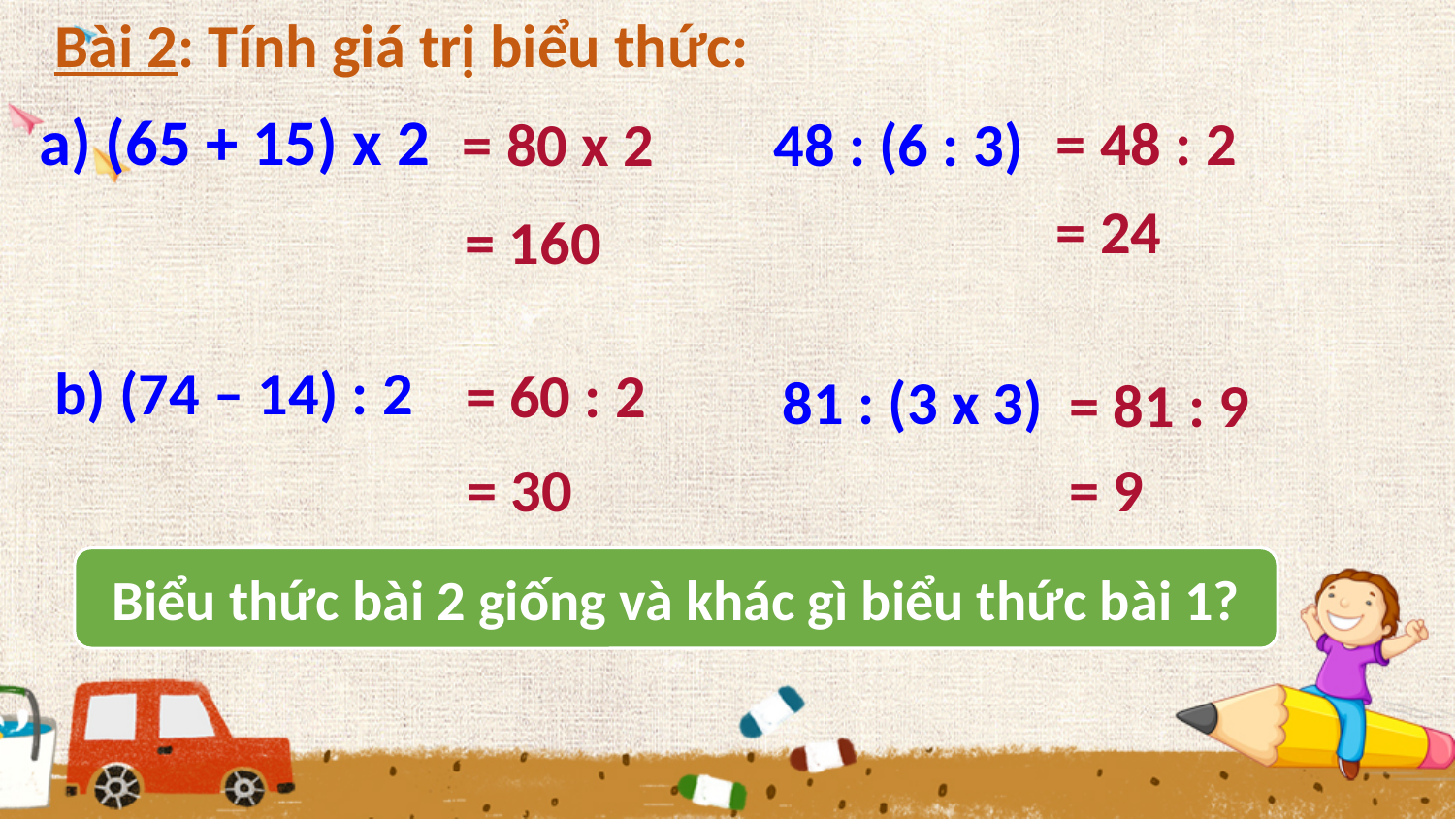

Bài 2: Tính giá trị biểu thức:
a) (65 + 15) x 2
= 48 : 2
 48 : (6 : 3)
  = 80 x 2
= 24
= 160
b) (74 – 14) : 2
= 60 : 2
81 : (3 x 3)
= 81 : 9
= 9
= 30
Biểu thức bài 2 giống và khác gì biểu thức bài 1?